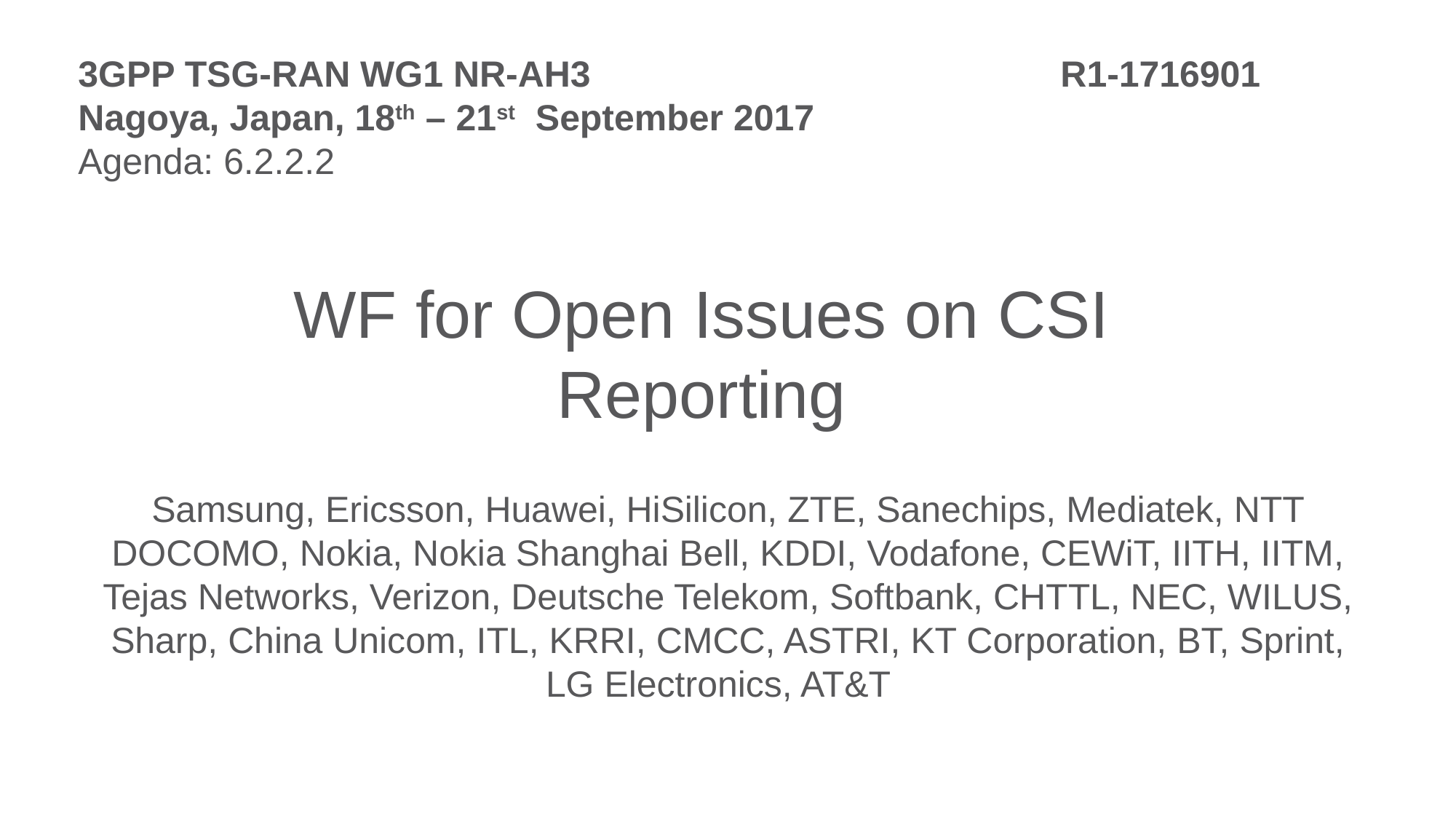

3GPP TSG-RAN WG1 NR-AH3					R1-1716901
Nagoya, Japan, 18th – 21st  September 2017
Agenda: 6.2.2.2
# WF for Open Issues on CSI Reporting
Samsung, Ericsson, Huawei, HiSilicon, ZTE, Sanechips, Mediatek, NTT DOCOMO, Nokia, Nokia Shanghai Bell, KDDI, Vodafone, CEWiT, IITH, IITM, Tejas Networks, Verizon, Deutsche Telekom, Softbank, CHTTL, NEC, WILUS, Sharp, China Unicom, ITL, KRRI, CMCC, ASTRI, KT Corporation, BT, Sprint, LG Electronics, AT&T